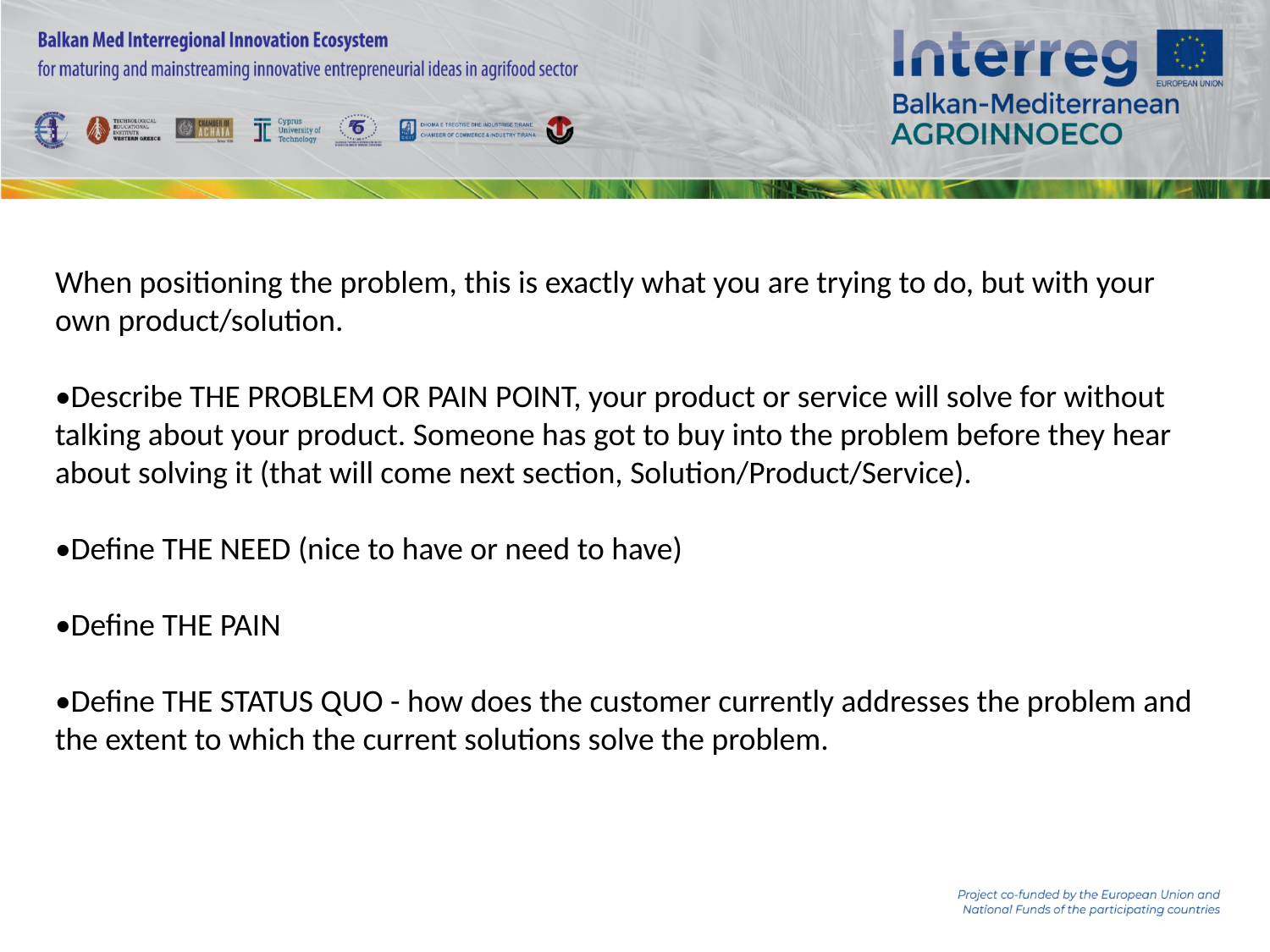

When positioning the problem, this is exactly what you are trying to do, but with your own product/solution.

•Describe THE PROBLEM OR PAIN POINT, your product or service will solve for without talking about your product. Someone has got to buy into the problem before they hear about solving it (that will come next section, Solution/Product/Service).

•Define THE NEED (nice to have or need to have)

•Define THE PAIN

•Define THE STATUS QUO - how does the customer currently addresses the problem and the extent to which the current solutions solve the problem.